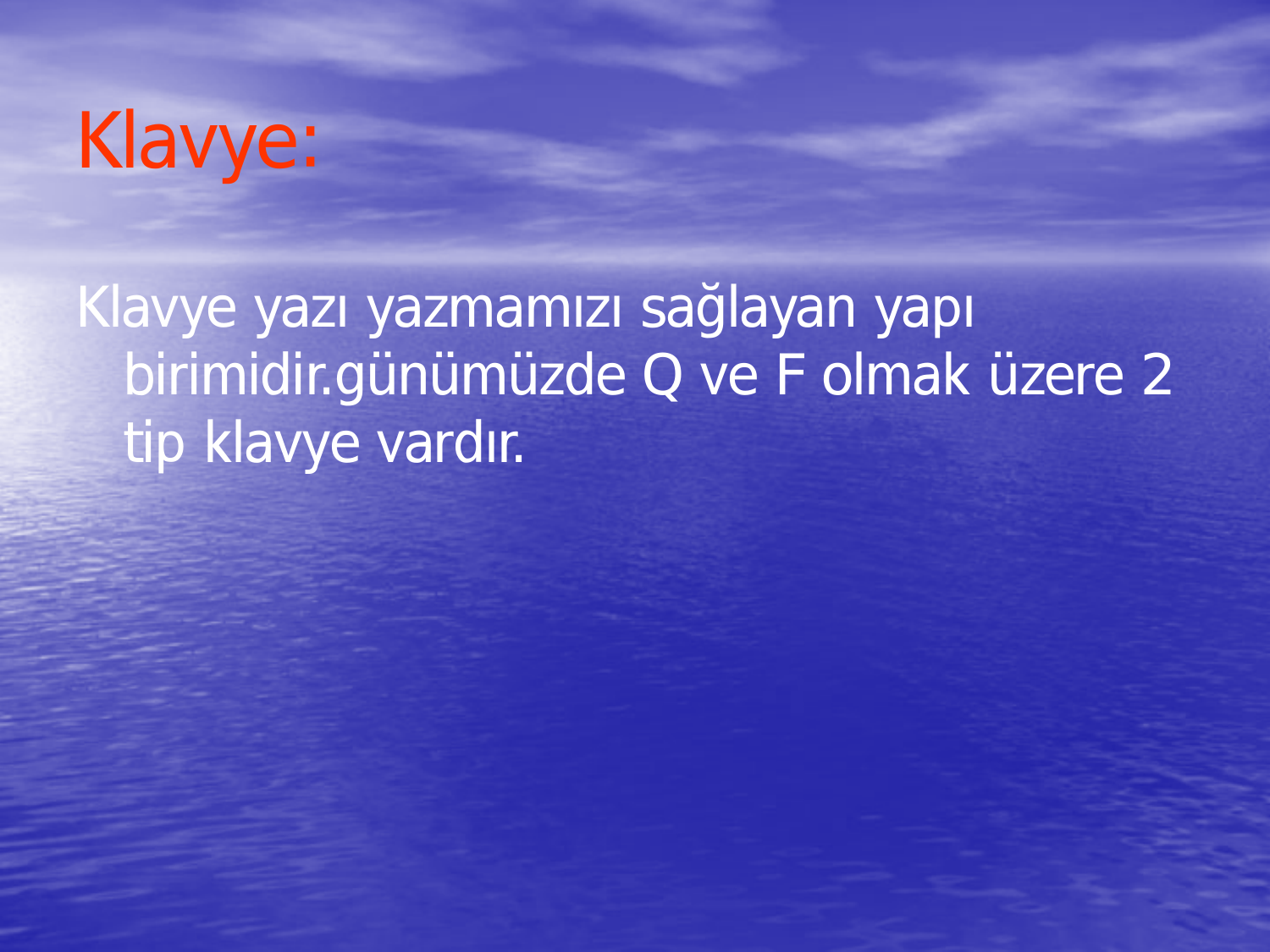

# Klavye:
Klavye yazı yazmamızı sağlayan yapı birimidir.günümüzde Q ve F olmak üzere 2 tip klavye vardır.